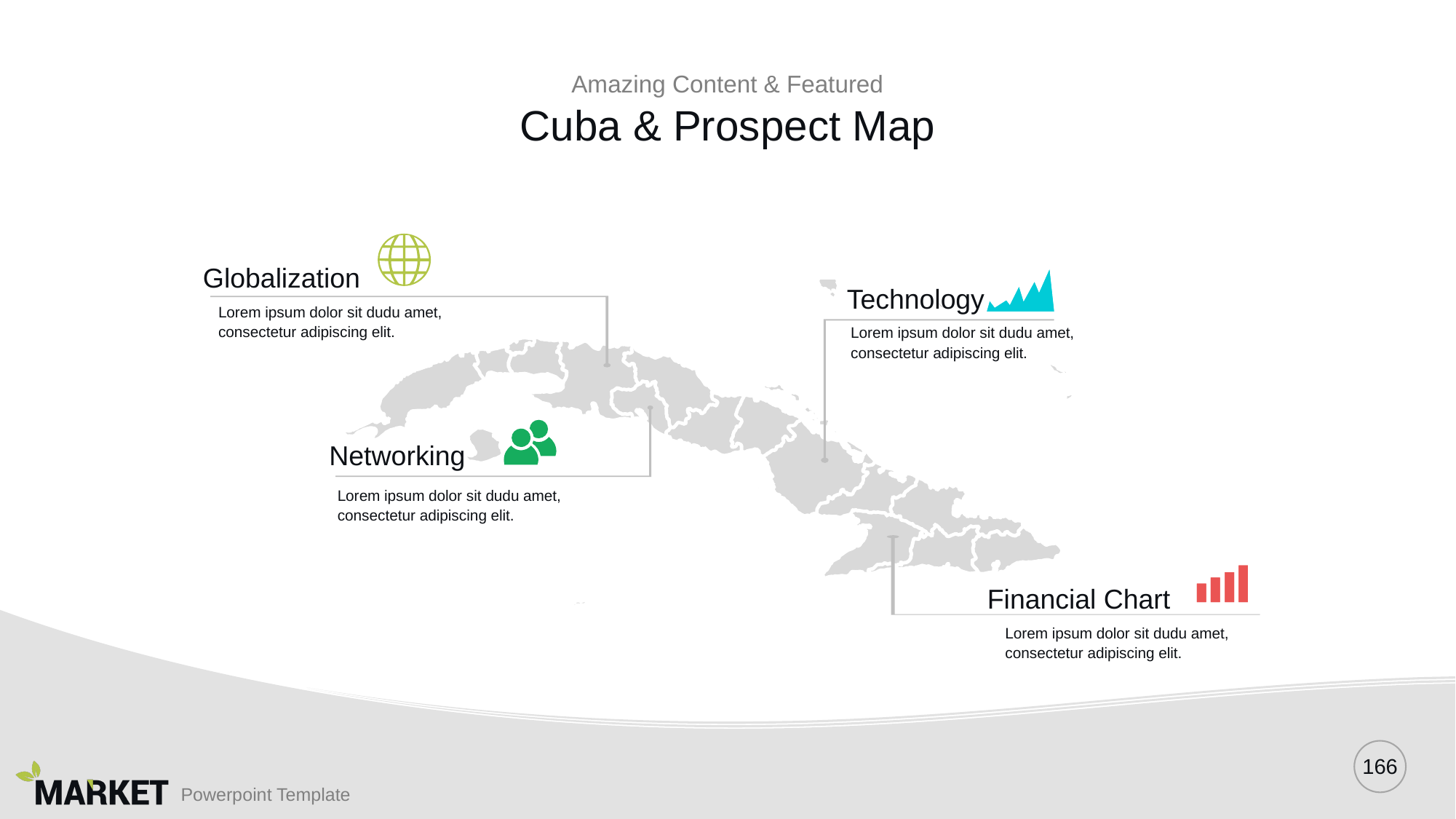

Amazing Content & Featured
# Cuba & Prospect Map

Globalization

Technology

Lorem ipsum dolor sit dudu amet, consectetur adipiscing elit.

Lorem ipsum dolor sit dudu amet, consectetur adipiscing elit.

Networking
Lorem ipsum dolor sit dudu amet, consectetur adipiscing elit.

Financial Chart
Lorem ipsum dolor sit dudu amet, consectetur adipiscing elit.